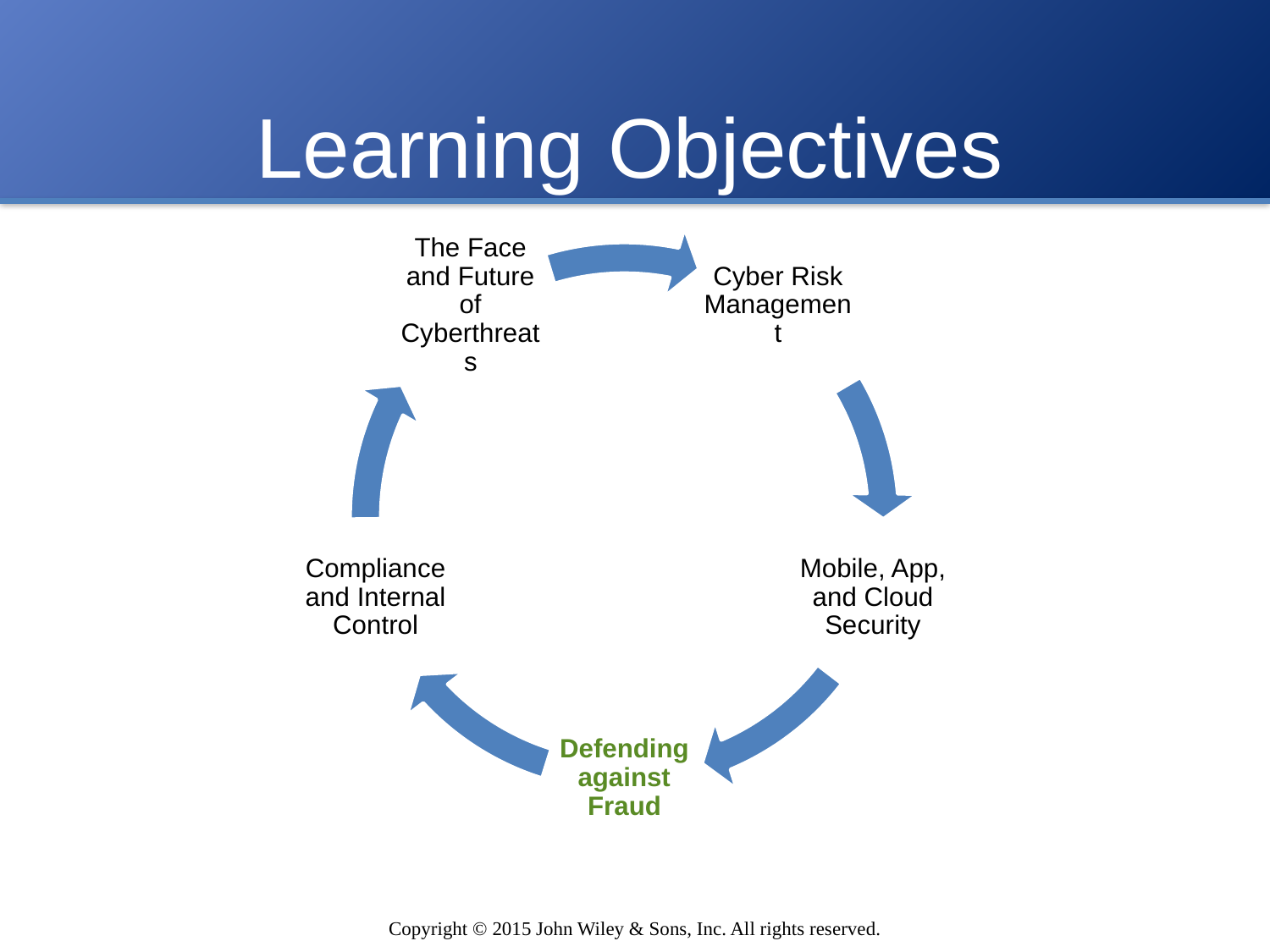

Cyber Risk Management
Mobile, App, and Cloud Security
Defending against Fraud
Compliance and Internal Control
The Face and Future of Cyberthreats